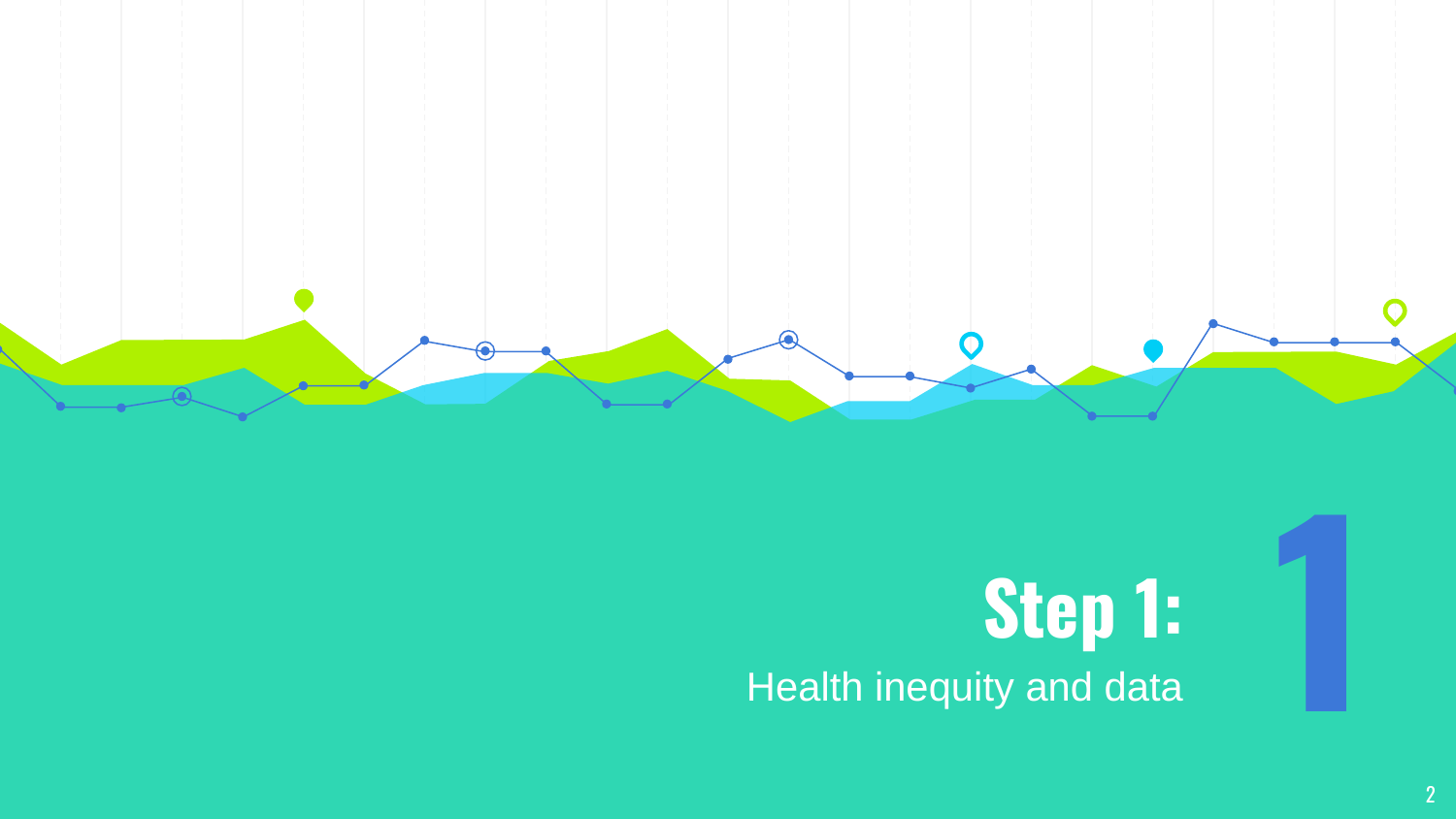

# Step 1:
1
Health inequity and data
2